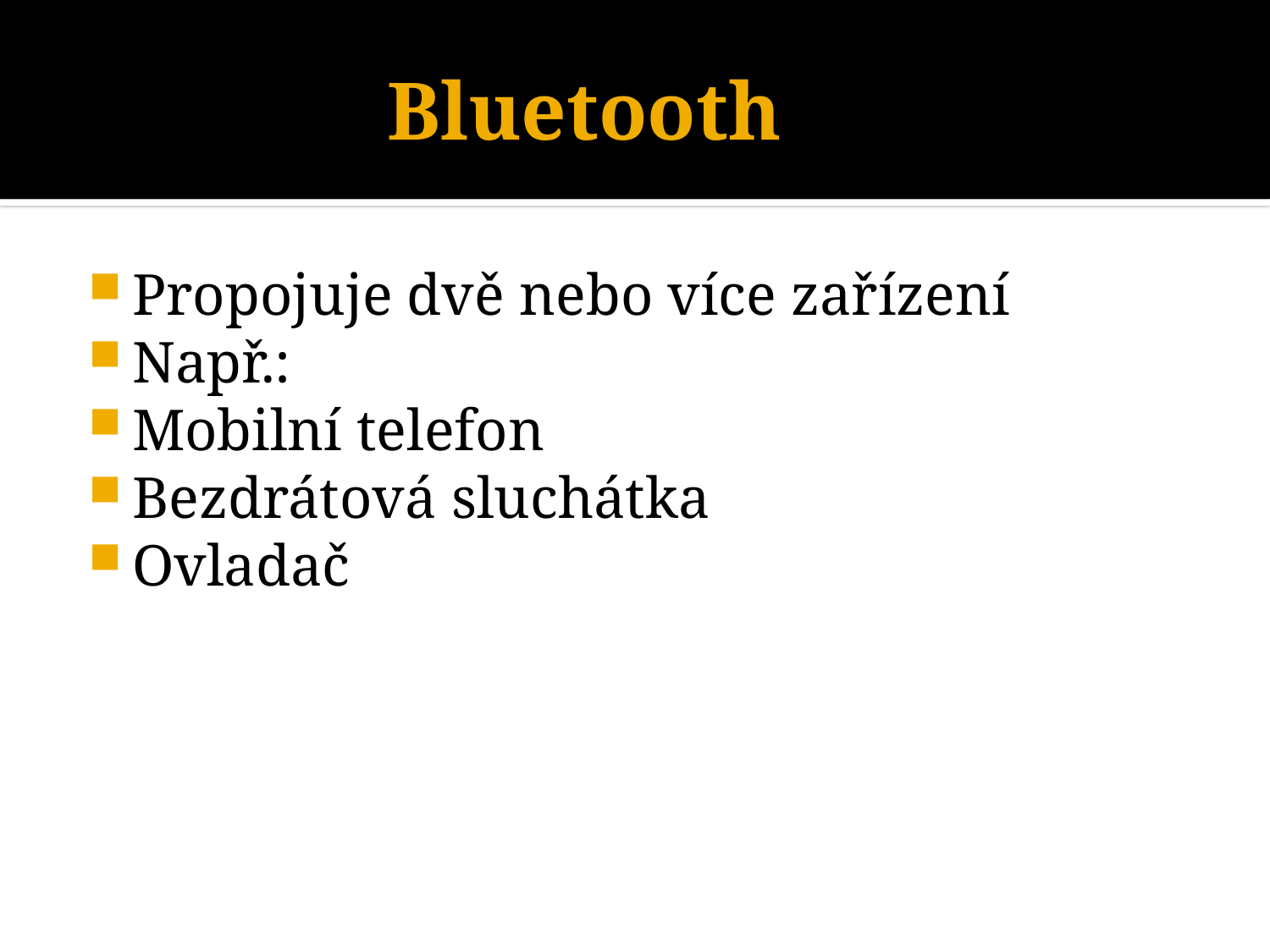

# Bluetooth
Propojuje dvě nebo více zařízení
Např.:
Mobilní telefon
Bezdrátová sluchátka
Ovladač